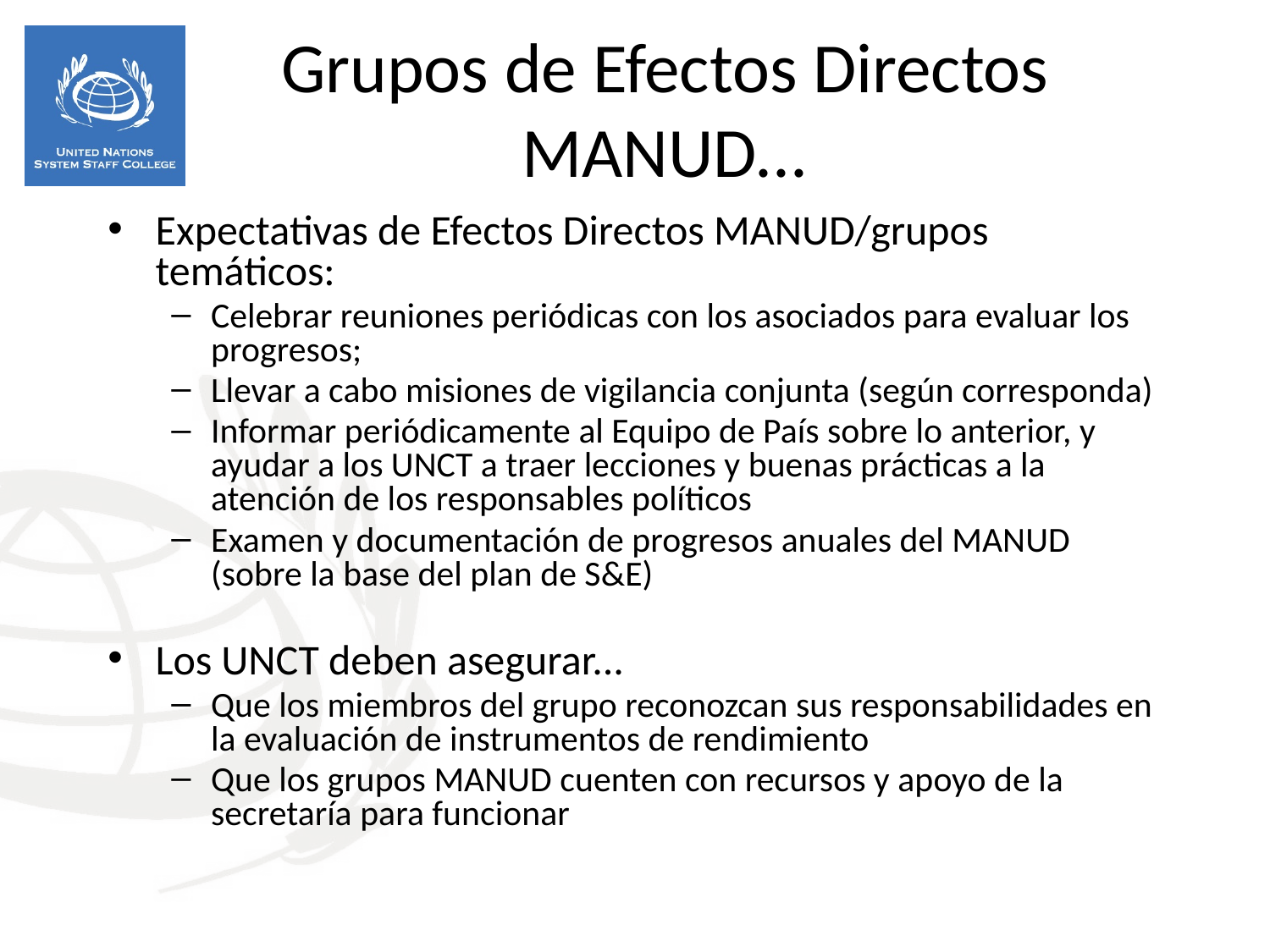

Grupos de Efectos Directos MANUD...
Expectativas de Efectos Directos MANUD/grupos temáticos:
Celebrar reuniones periódicas con los asociados para evaluar los progresos;
Llevar a cabo misiones de vigilancia conjunta (según corresponda)
Informar periódicamente al Equipo de País sobre lo anterior, y ayudar a los UNCT a traer lecciones y buenas prácticas a la atención de los responsables políticos
Examen y documentación de progresos anuales del MANUD (sobre la base del plan de S&E)

Los UNCT deben asegurar...
Que los miembros del grupo reconozcan sus responsabilidades en la evaluación de instrumentos de rendimiento
Que los grupos MANUD cuenten con recursos y apoyo de la secretaría para funcionar